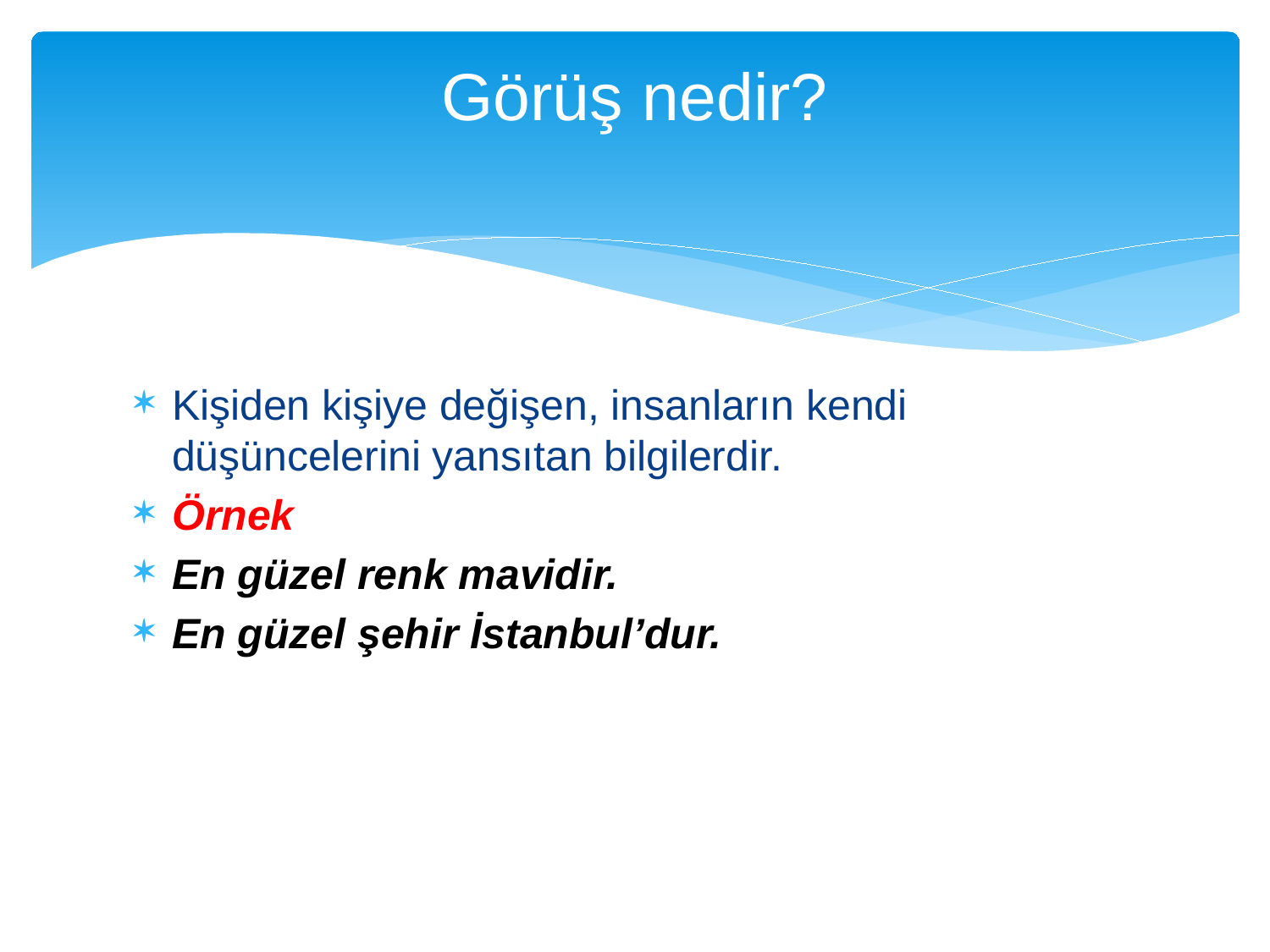

# Görüş nedir?
Kişiden kişiye değişen, insanların kendi düşüncelerini yansıtan bilgilerdir.
Örnek
En güzel renk mavidir.
En güzel şehir İstanbul’dur.